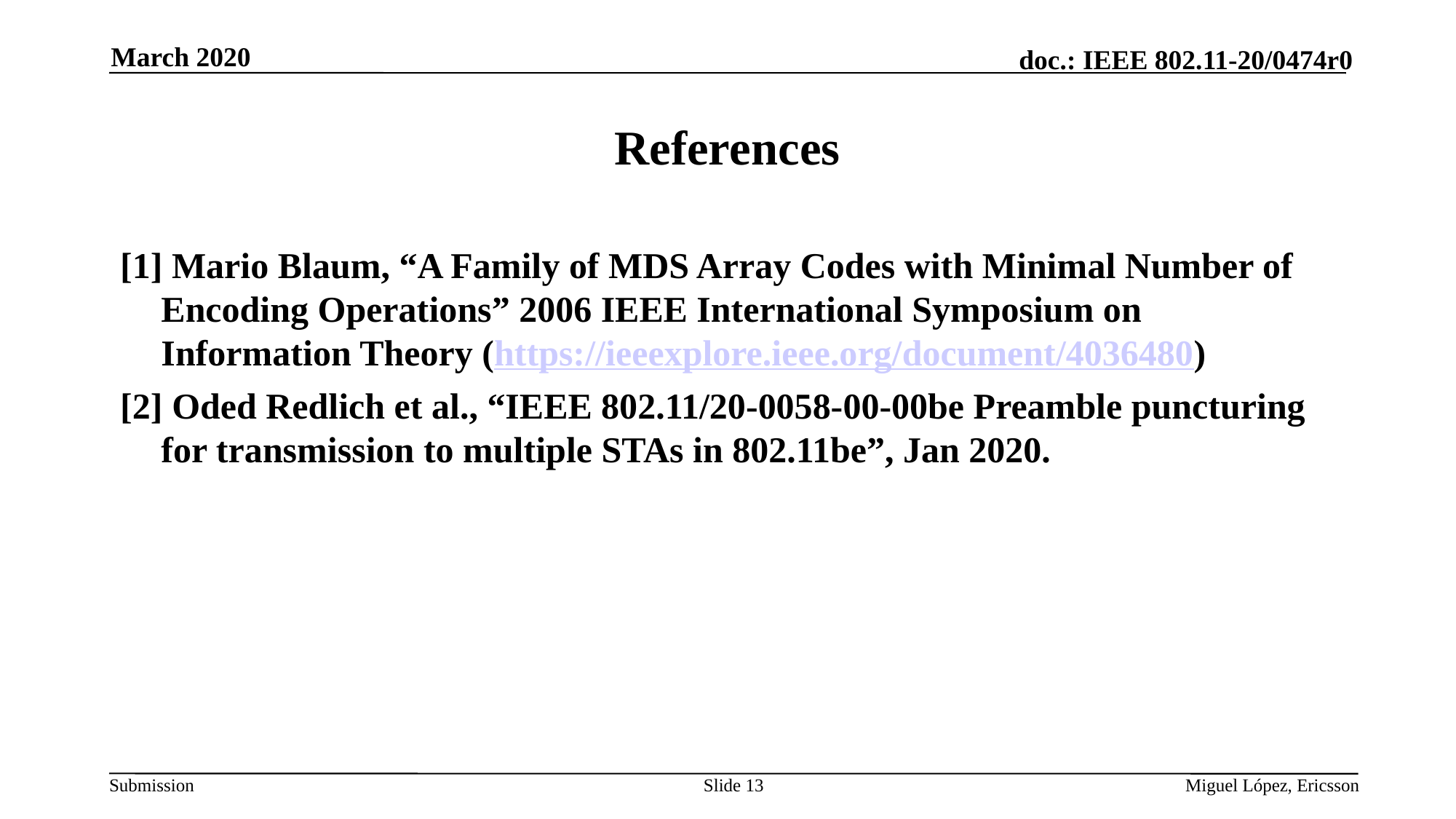

March 2020
# References
[1] Mario Blaum, “A Family of MDS Array Codes with Minimal Number of Encoding Operations” 2006 IEEE International Symposium on Information Theory (https://ieeexplore.ieee.org/document/4036480)
[2] Oded Redlich et al., “IEEE 802.11/20-0058-00-00be Preamble puncturing for transmission to multiple STAs in 802.11be”, Jan 2020.
Slide 13
Miguel López, Ericsson